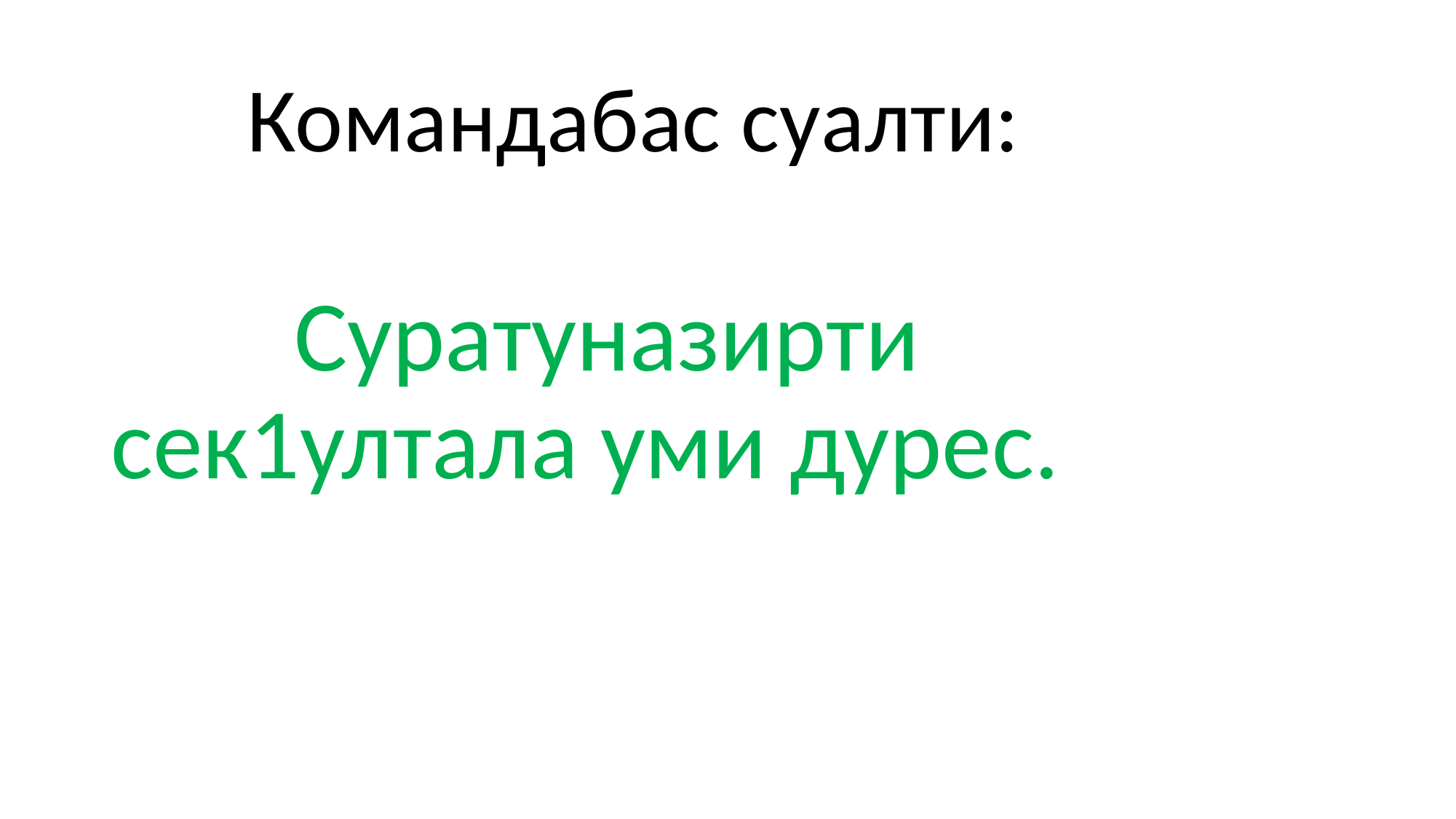

# Командабас суалти:

                   Суратуназирти       сек1ултала уми дурес.